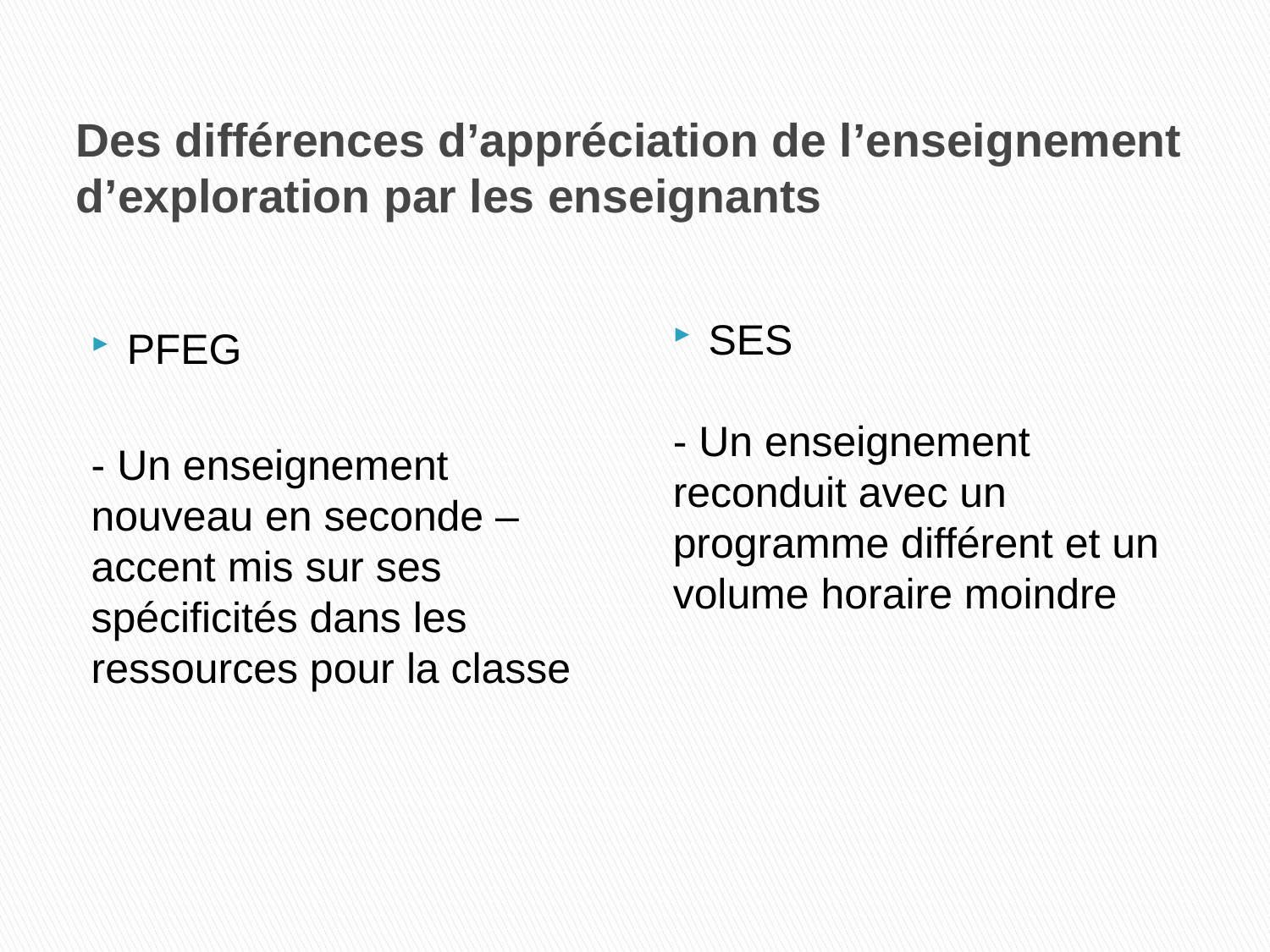

# Des différences d’appréciation de l’enseignement d’exploration par les enseignants
SES

- Un enseignement reconduit avec un programme différent et un volume horaire moindre

PFEG

- Un enseignement nouveau en seconde – accent mis sur ses spécificités dans les ressources pour la classe